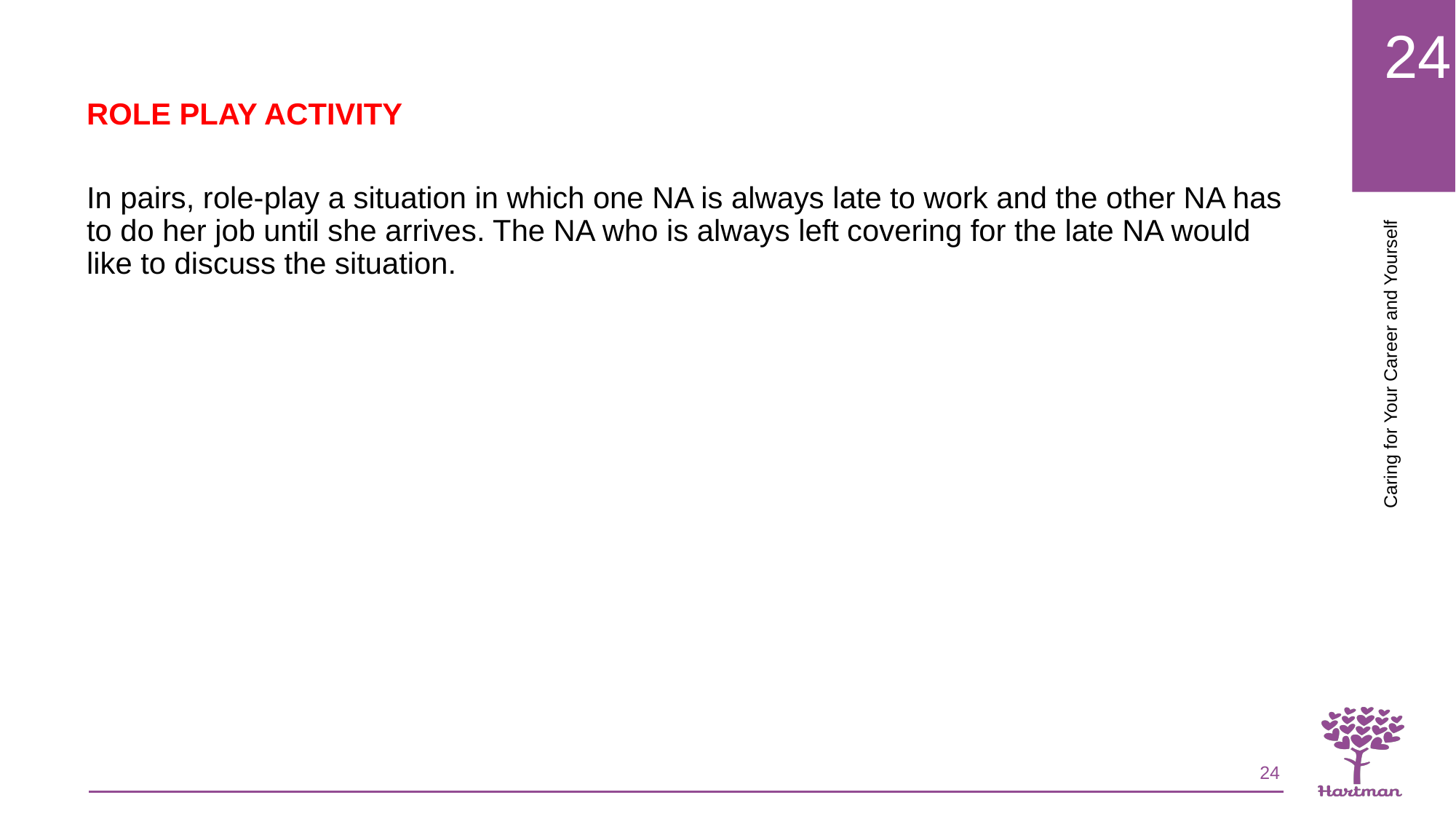

ROLE PLAY ACTIVITY

In pairs, role-play a situation in which one NA is always late to work and the other NA has to do her job until she arrives. The NA who is always left covering for the late NA would like to discuss the situation.

24